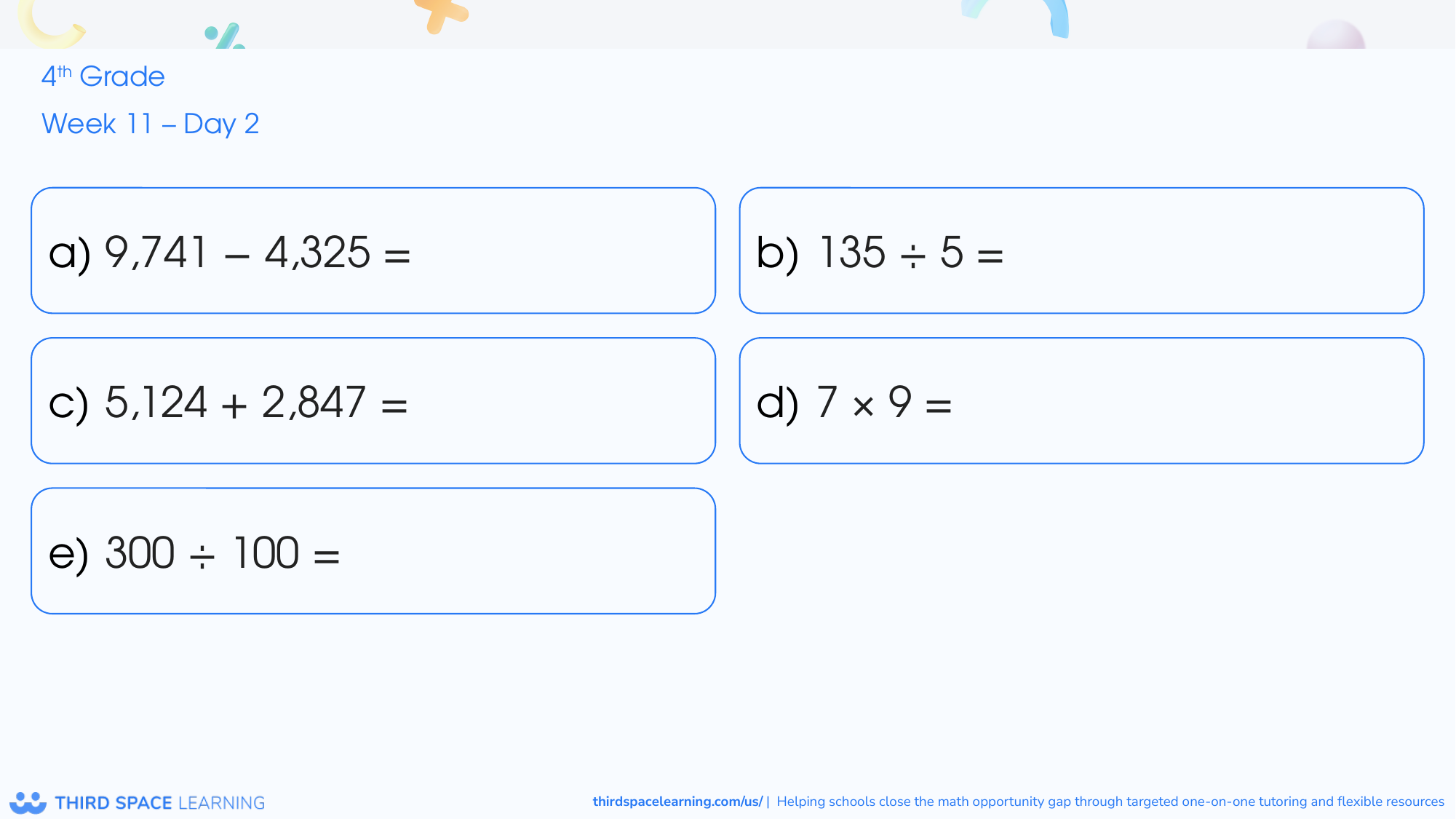

4th Grade
Week 11 – Day 2
9,741 − 4,325 =
135 ÷ 5 =
5,124 + 2,847 =
7 × 9 =
300 ÷ 100 =